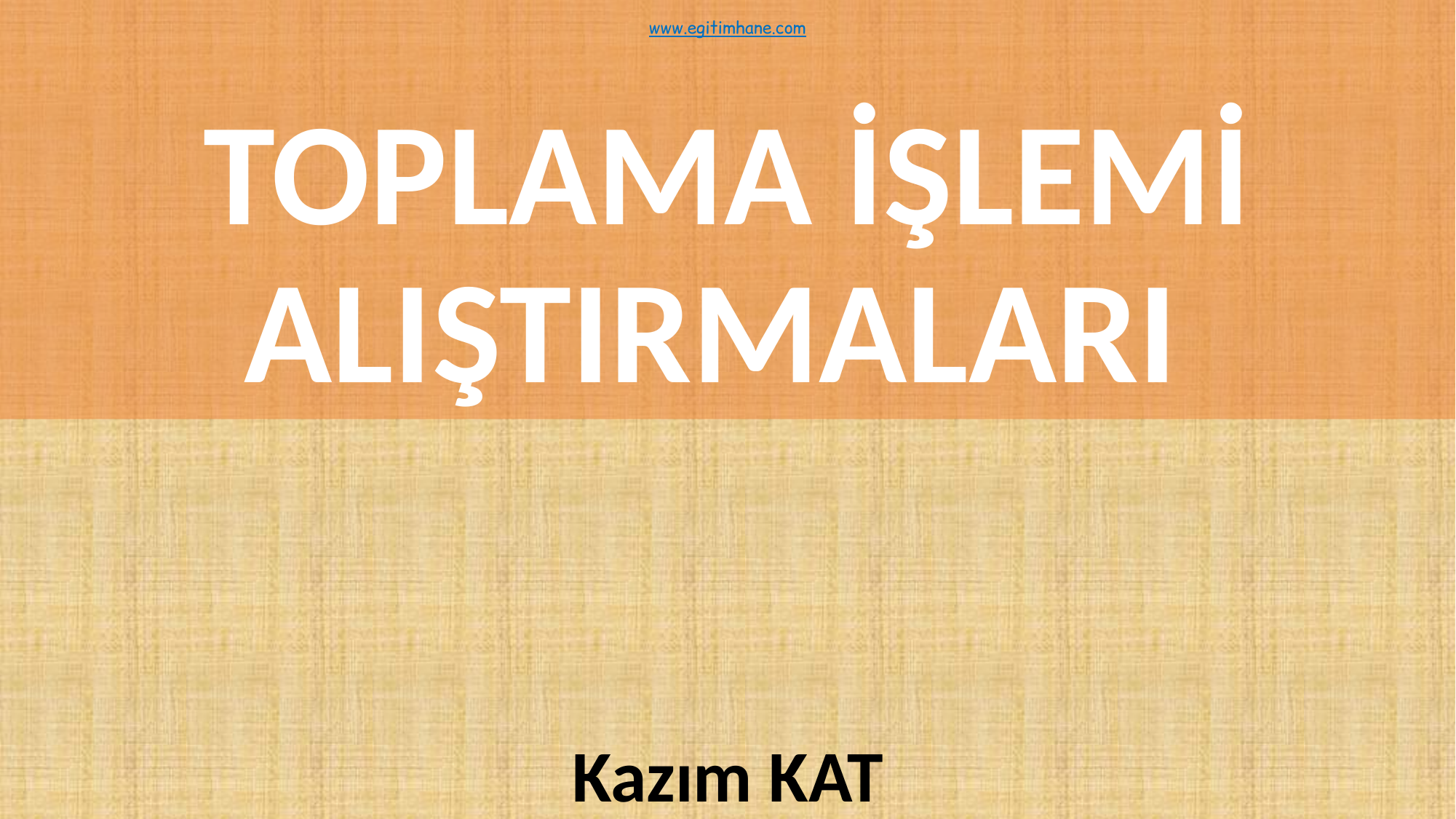

# TOPLAMA İŞLEMİ ALIŞTIRMALARI
www.egitimhane.com
Kazım KAT